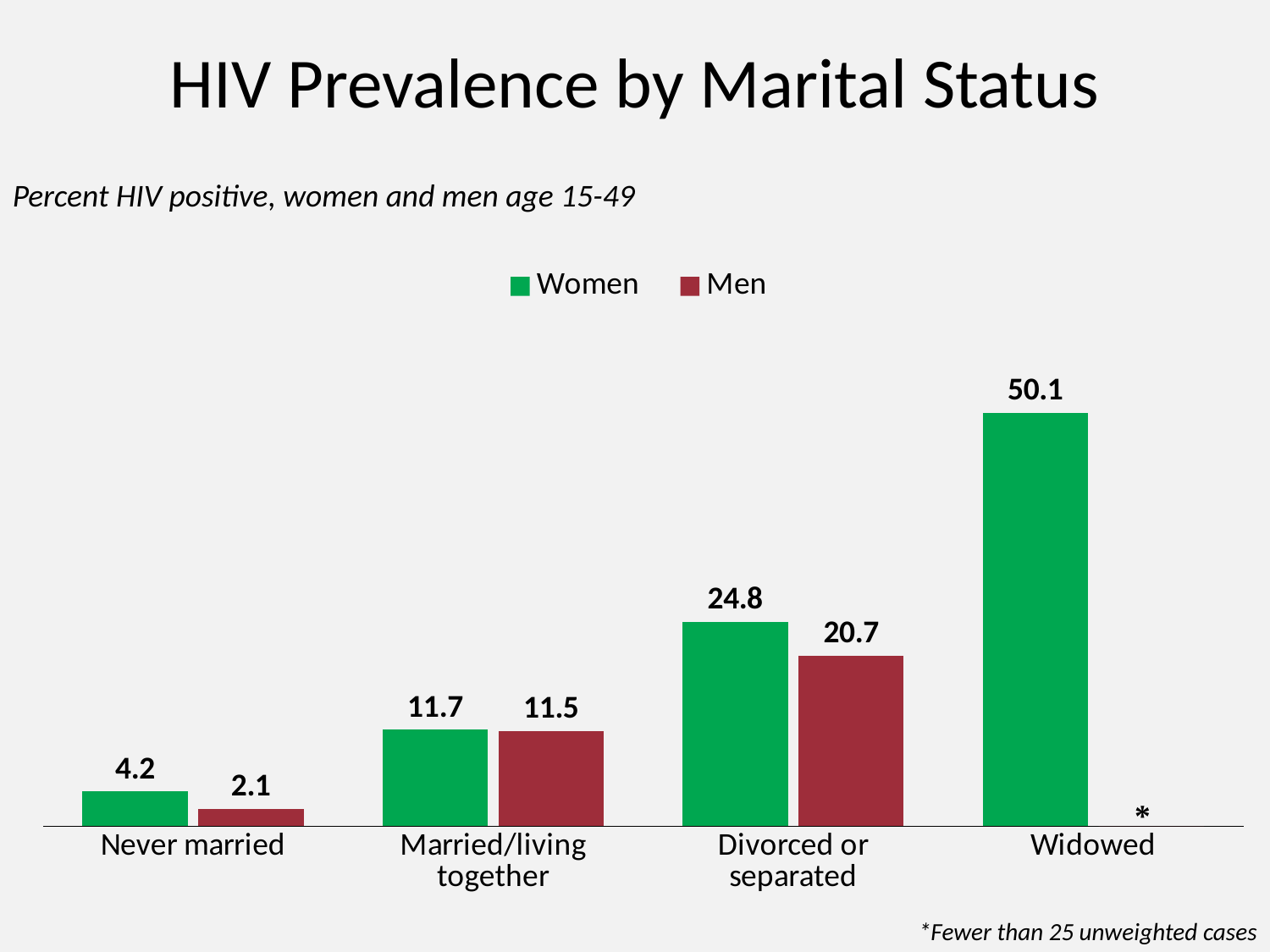

# HIV Prevalence by Marital Status
Percent HIV positive, women and men age 15-49

### Chart

| Category | Women | Men |
|---|---|---|
| Never married | 4.2 | 2.1 |
| Married/living together | 11.7 | 11.5 |
| Divorced or separated | 24.8 | 20.7 |
| Widowed | 50.1 | 0.0 |
*Fewer than 25 unweighted cases